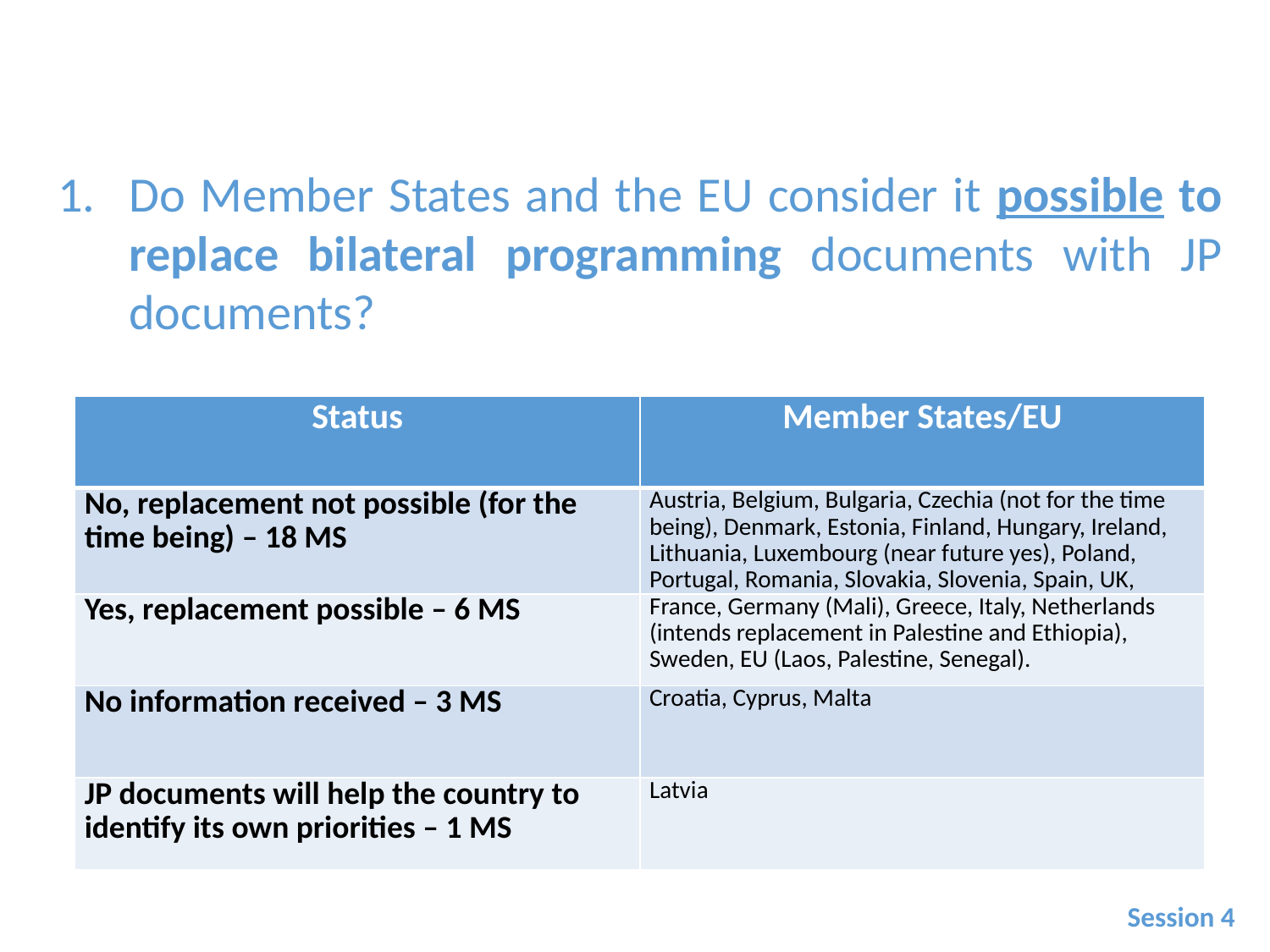

Do Member States and the EU consider it possible to replace bilateral programming documents with JP documents?

| Status | Member States/EU |
| --- | --- |
| No, replacement not possible (for the time being) – 18 MS | Austria, Belgium, Bulgaria, Czechia (not for the time being), Denmark, Estonia, Finland, Hungary, Ireland, Lithuania, Luxembourg (near future yes), Poland, Portugal, Romania, Slovakia, Slovenia, Spain, UK, |
| Yes, replacement possible – 6 MS | France, Germany (Mali), Greece, Italy, Netherlands (intends replacement in Palestine and Ethiopia), Sweden, EU (Laos, Palestine, Senegal). |
| No information received – 3 MS | Croatia, Cyprus, Malta |
| JP documents will help the country to identify its own priorities – 1 MS | Latvia |
Session 4